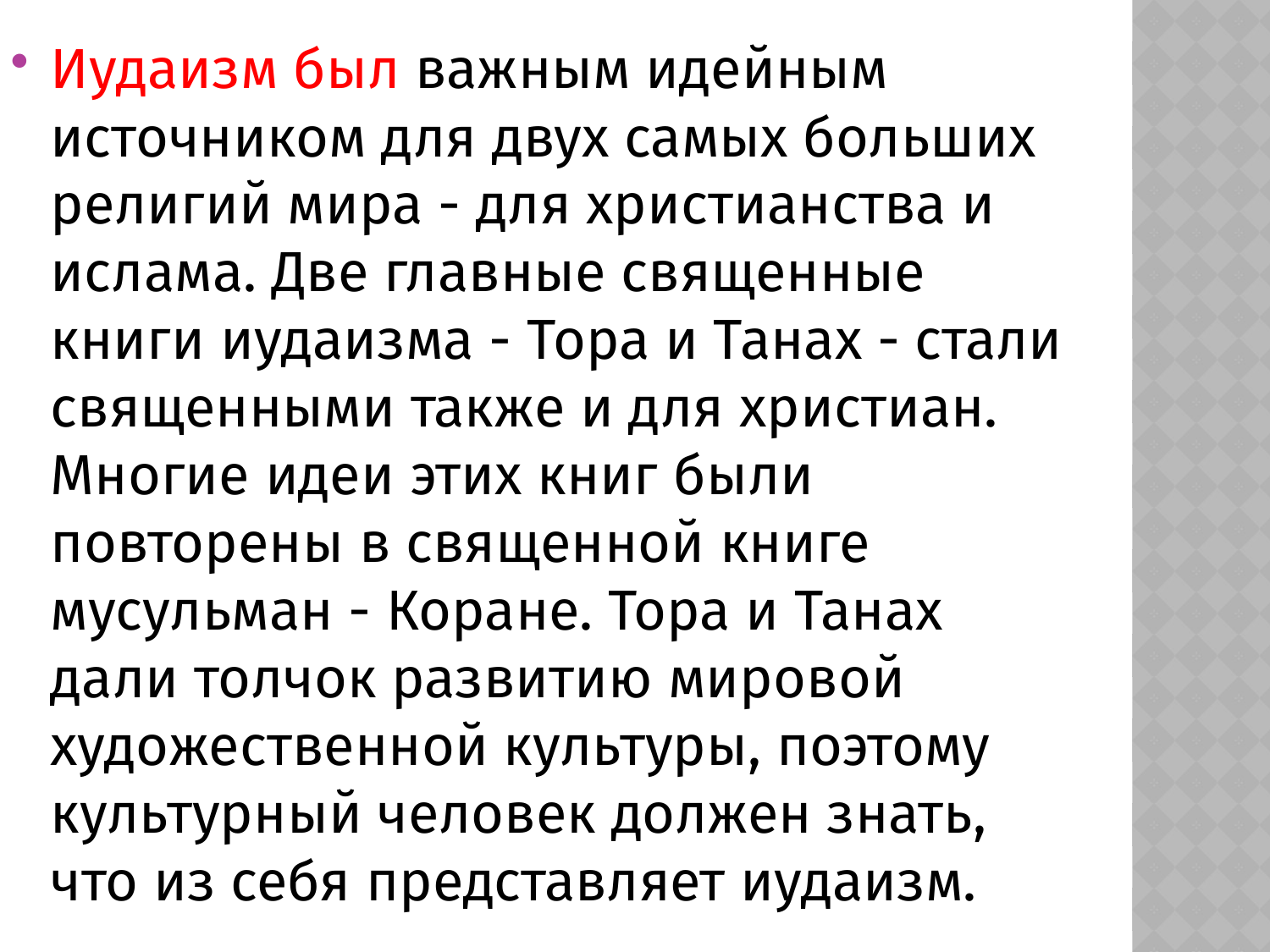

Иудаизм был важным идейным источником для двух самых больших религий мира - для христианства и ислама. Две главные священные книги иудаизма - Тора и Танах - стали священными также и для христиан. Многие идеи этих книг были повторены в священной книге мусульман - Коране. Тора и Танах дали толчок развитию мировой художественной культуры, поэтому культурный человек должен знать, что из себя представляет иудаизм.